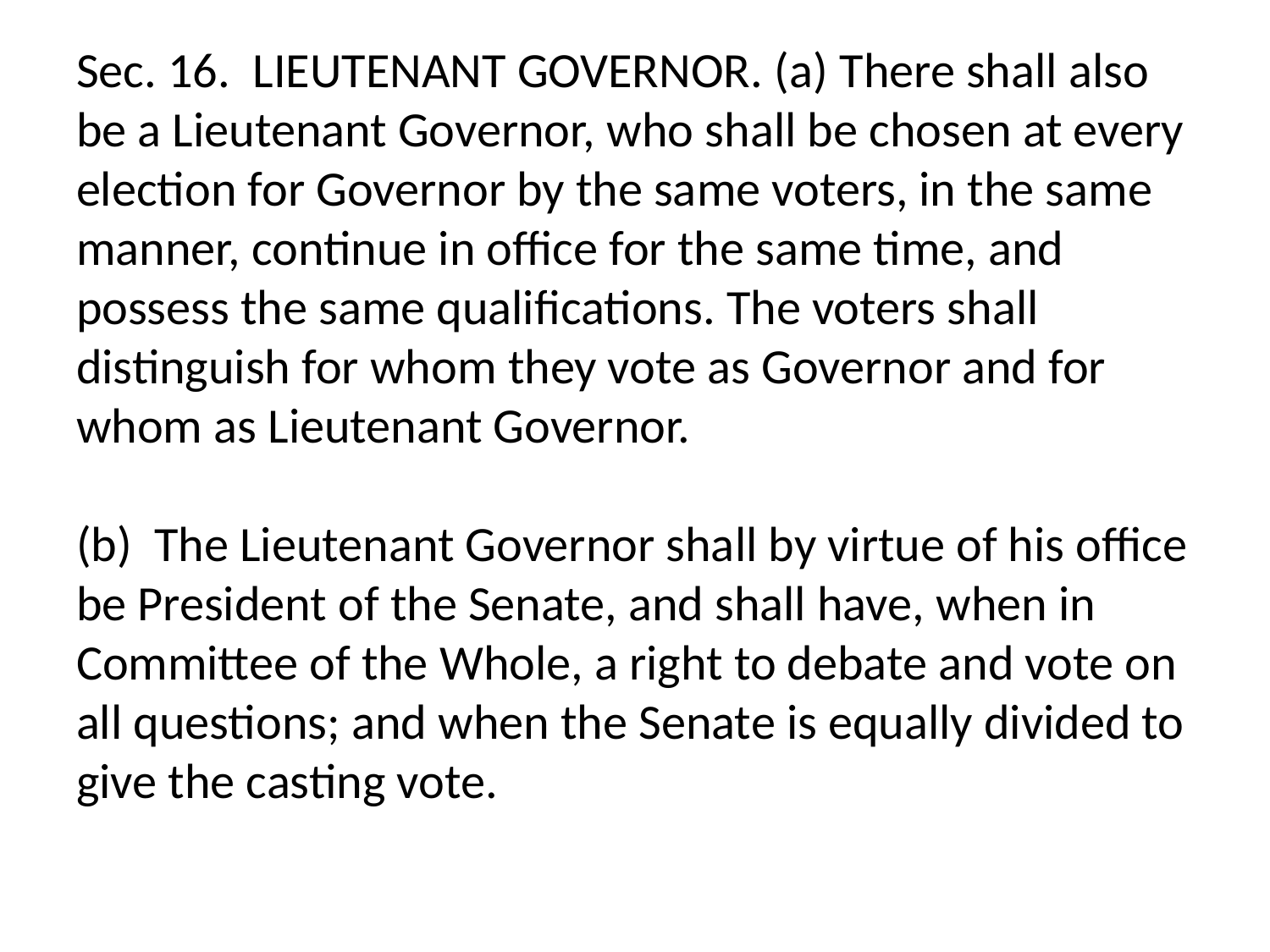

# Sec. 16.  LIEUTENANT GOVERNOR. (a) There shall also be a Lieutenant Governor, who shall be chosen at every election for Governor by the same voters, in the same manner, continue in office for the same time, and possess the same qualifications. The voters shall distinguish for whom they vote as Governor and for whom as Lieutenant Governor. (b)  The Lieutenant Governor shall by virtue of his office be President of the Senate, and shall have, when in Committee of the Whole, a right to debate and vote on all questions; and when the Senate is equally divided to give the casting vote.